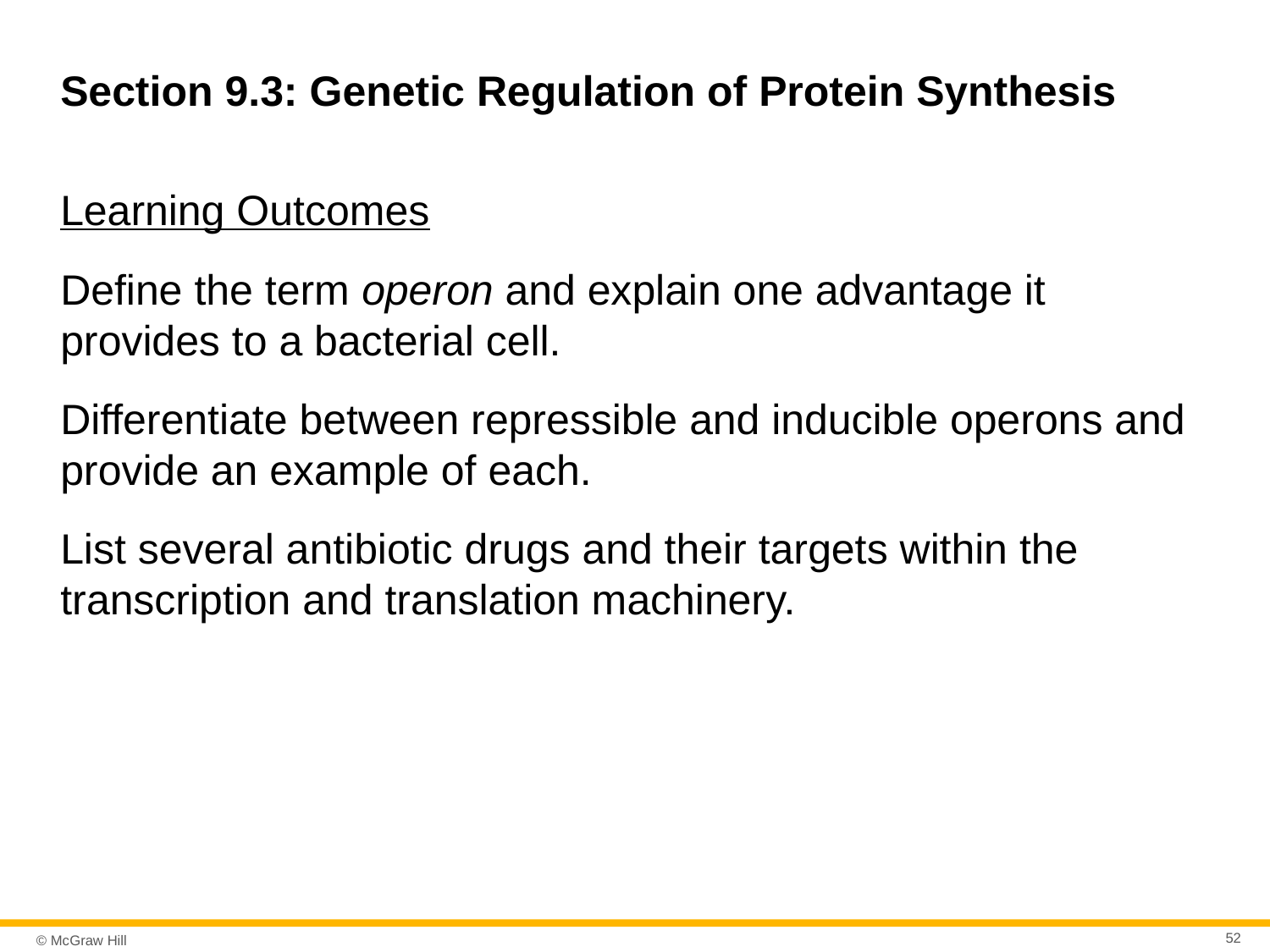

# Section 9.3: Genetic Regulation of Protein Synthesis
Learning Outcomes
Define the term operon and explain one advantage it provides to a bacterial cell.
Differentiate between repressible and inducible operons and provide an example of each.
List several antibiotic drugs and their targets within the transcription and translation machinery.